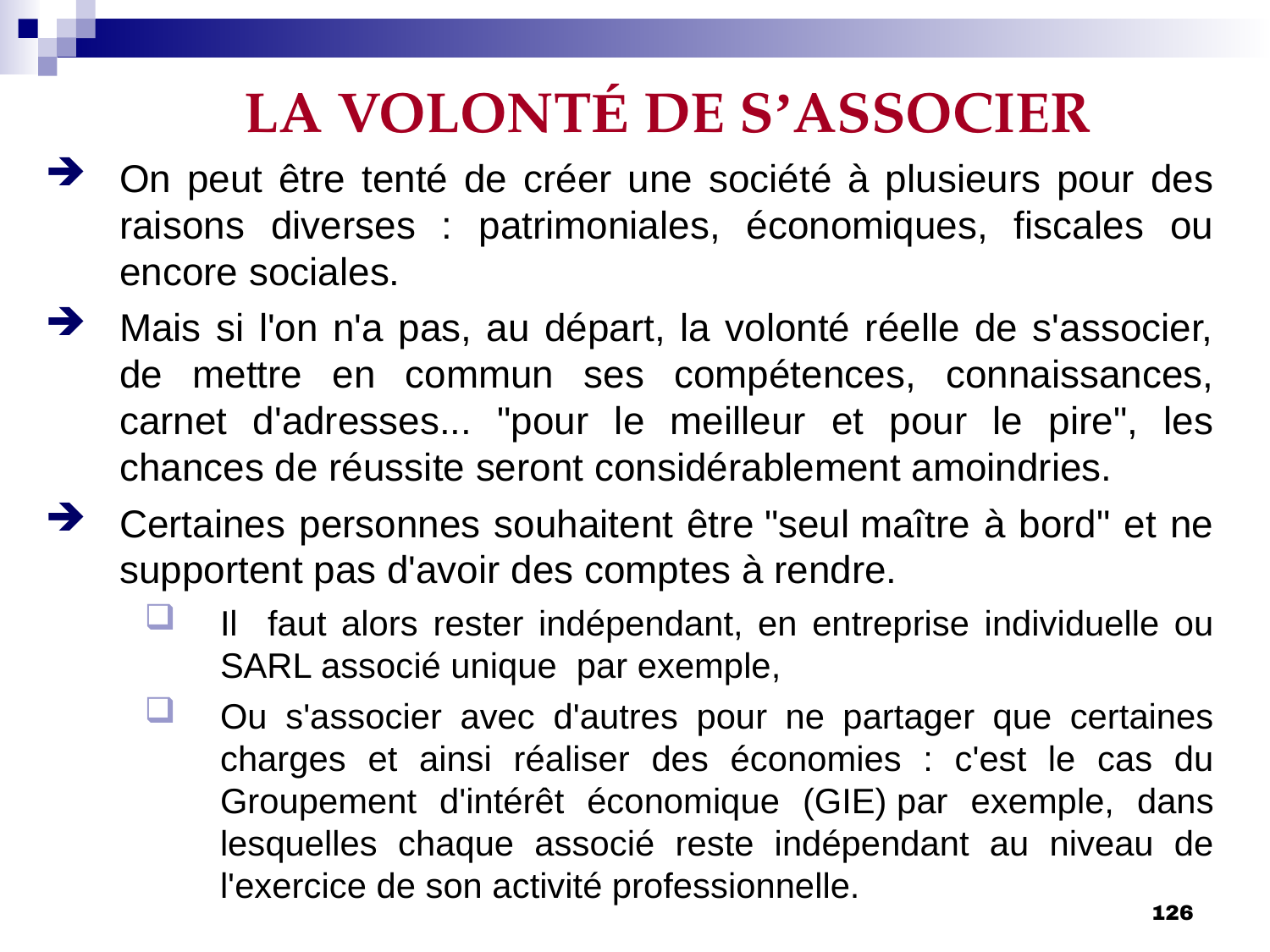

# LA VOLONTÉ DE S’ASSOCIER
On peut être tenté de créer une société à plusieurs pour des raisons diverses : patrimoniales, économiques, fiscales ou encore sociales.
Mais si l'on n'a pas, au départ, la volonté réelle de s'associer, de mettre en commun ses compétences, connaissances, carnet d'adresses... "pour le meilleur et pour le pire", les chances de réussite seront considérablement amoindries.
Certaines personnes souhaitent être "seul maître à bord" et ne supportent pas d'avoir des comptes à rendre.
Il  faut alors rester indépendant, en entreprise individuelle ou SARL associé unique  par exemple,
Ou s'associer avec d'autres pour ne partager que certaines charges et ainsi réaliser des économies : c'est le cas du Groupement d'intérêt économique (GIE) par exemple, dans lesquelles chaque associé reste indépendant au niveau de l'exercice de son activité professionnelle.
126